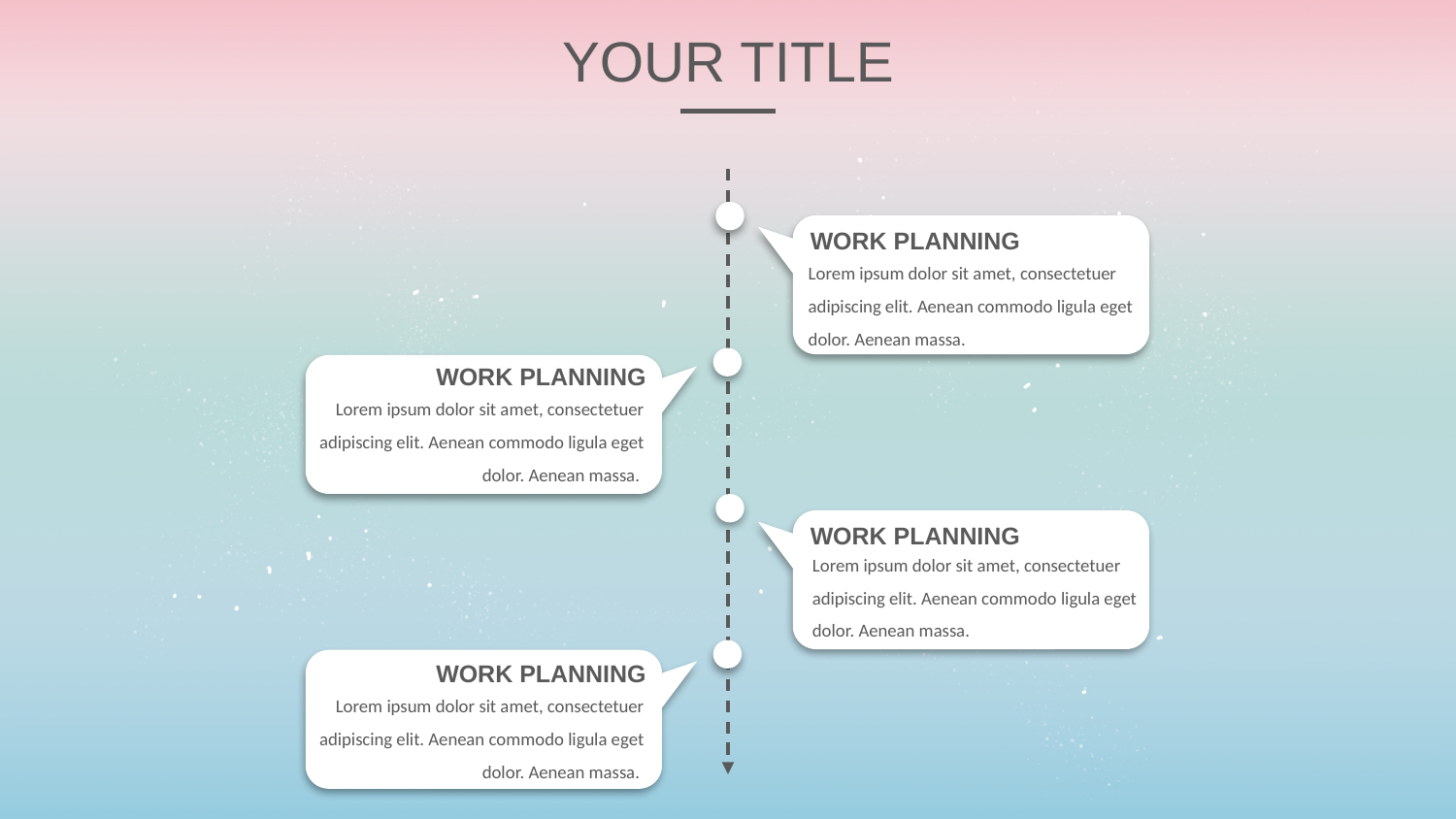

YOUR TITLE

WORK PLANNING
Lorem ipsum dolor sit amet, consectetuer adipiscing elit. Aenean commodo ligula eget dolor. Aenean massa.

WORK PLANNING

Lorem ipsum dolor sit amet, consectetuer adipiscing elit. Aenean commodo ligula eget dolor. Aenean massa.

WORK PLANNING
Lorem ipsum dolor sit amet, consectetuer adipiscing elit. Aenean commodo ligula eget dolor. Aenean massa.

WORK PLANNING
Lorem ipsum dolor sit amet, consectetuer adipiscing elit. Aenean commodo ligula eget dolor. Aenean massa.